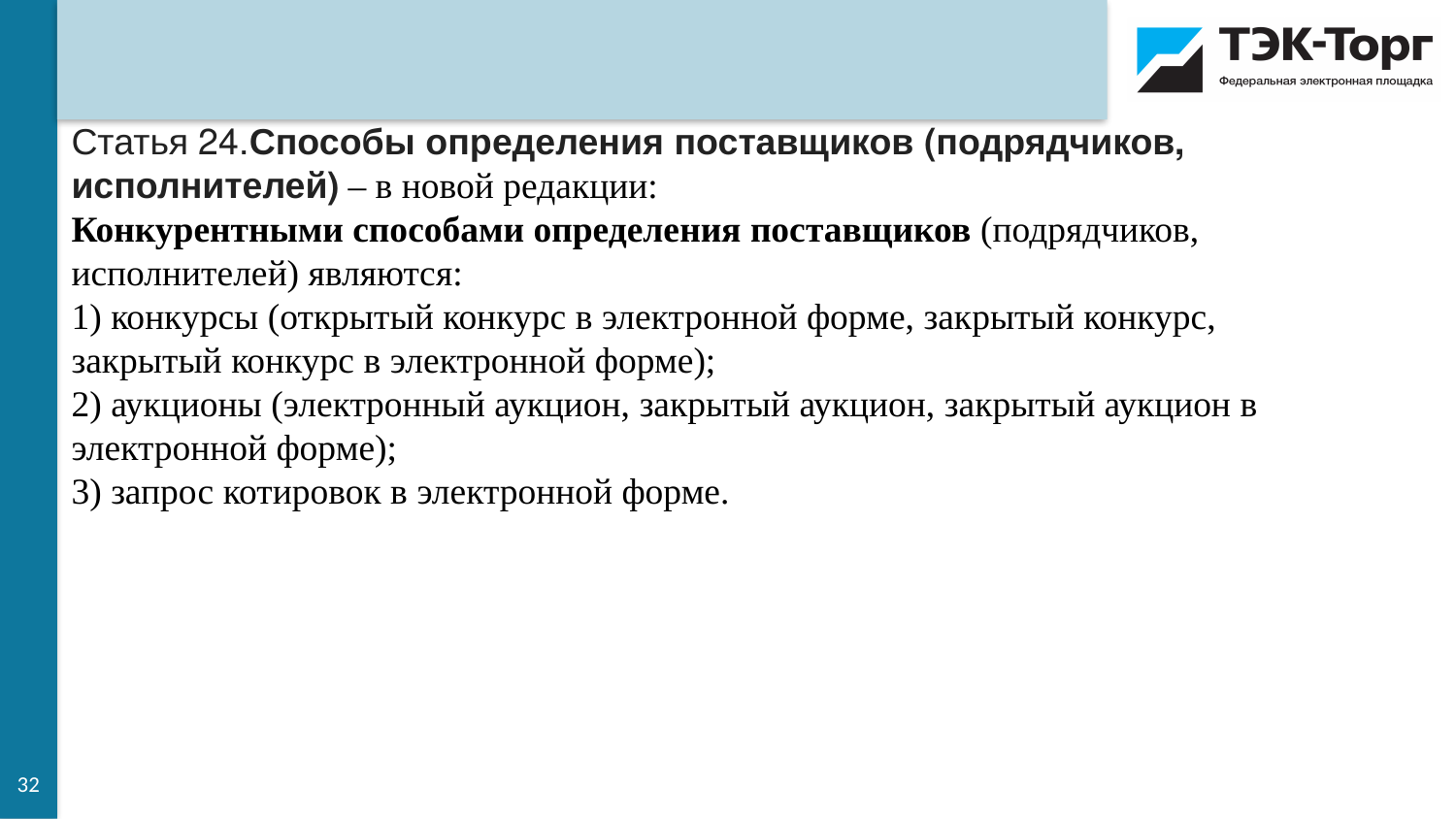

Статья 24.Способы определения поставщиков (подрядчиков, исполнителей) – в новой редакции:
Конкурентными способами определения поставщиков (подрядчиков, исполнителей) являются:
1) конкурсы (открытый конкурс в электронной форме, закрытый конкурс, закрытый конкурс в электронной форме);
2) аукционы (электронный аукцион, закрытый аукцион, закрытый аукцион в электронной форме);
3) запрос котировок в электронной форме.
32